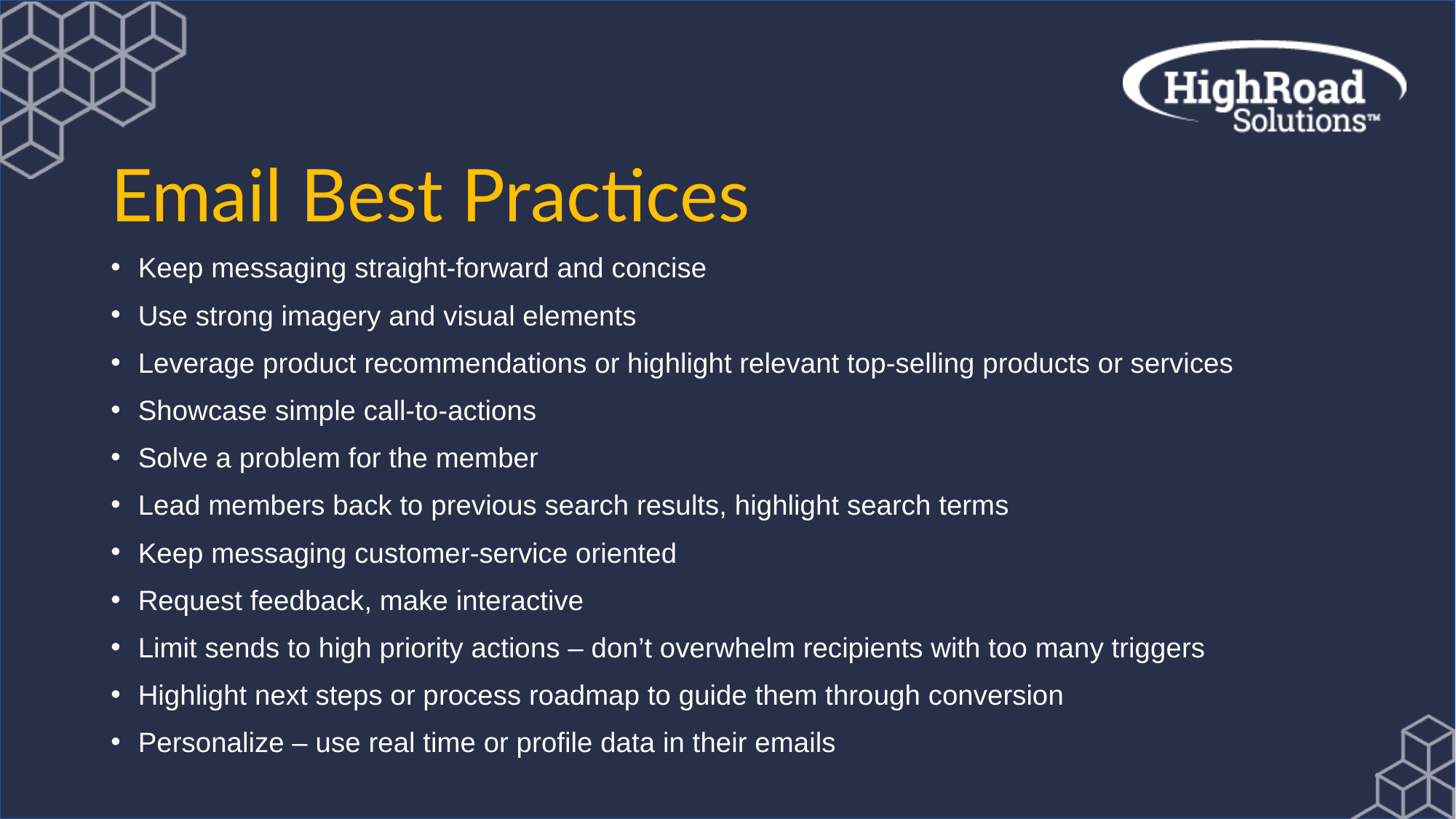

# Email Best Practices
Keep messaging straight-forward and concise
Use strong imagery and visual elements
Leverage product recommendations or highlight relevant top-selling products or services
Showcase simple call-to-actions
Solve a problem for the member
Lead members back to previous search results, highlight search terms
Keep messaging customer-service oriented
Request feedback, make interactive
Limit sends to high priority actions – don’t overwhelm recipients with too many triggers
Highlight next steps or process roadmap to guide them through conversion
Personalize – use real time or profile data in their emails